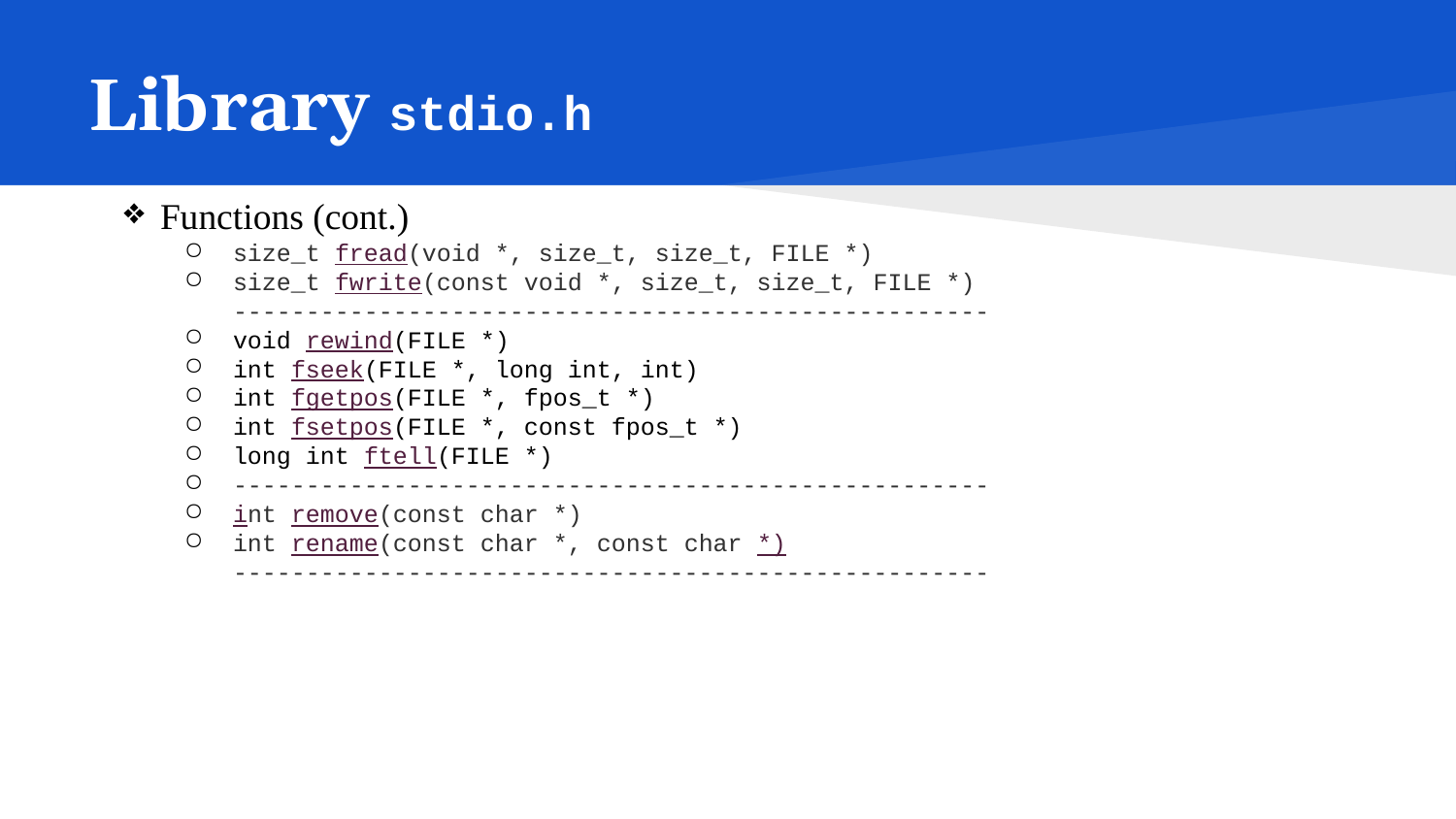

# Library stdio.h
Functions (cont.)
size_t fread(void *, size_t, size_t, FILE *)
size_t fwrite(const void *, size_t, size_t, FILE *)
----------------------------------------------------
void rewind(FILE *)
int fseek(FILE *, long int, int)
int fgetpos(FILE *, fpos_t *)
int fsetpos(FILE *, const fpos_t *)
long int ftell(FILE *)
----------------------------------------------------
int remove(const char *)
int rename(const char *, const char *)
	----------------------------------------------------